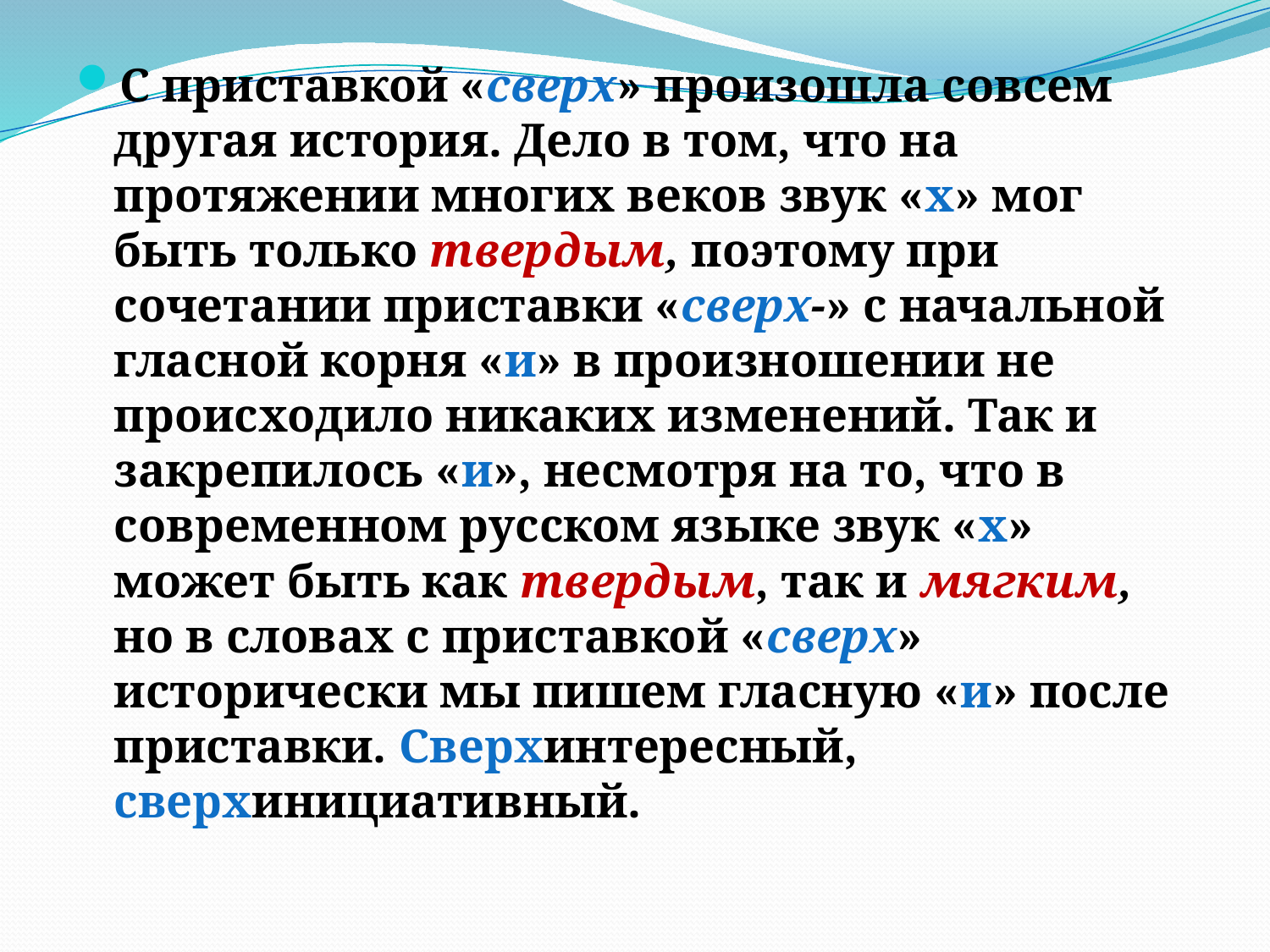

С приставкой «сверх» произошла совсем другая история. Дело в том, что на протяжении многих веков звук «х» мог быть только твердым, поэтому при сочетании приставки «сверх-» с начальной гласной корня «и» в произношении не происходило никаких изменений. Так и закрепилось «и», несмотря на то, что в современном русском языке звук «х» может быть как твердым, так и мягким, но в словах с приставкой «сверх» исторически мы пишем гласную «и» после приставки. Сверхинтересный, сверхинициативный.